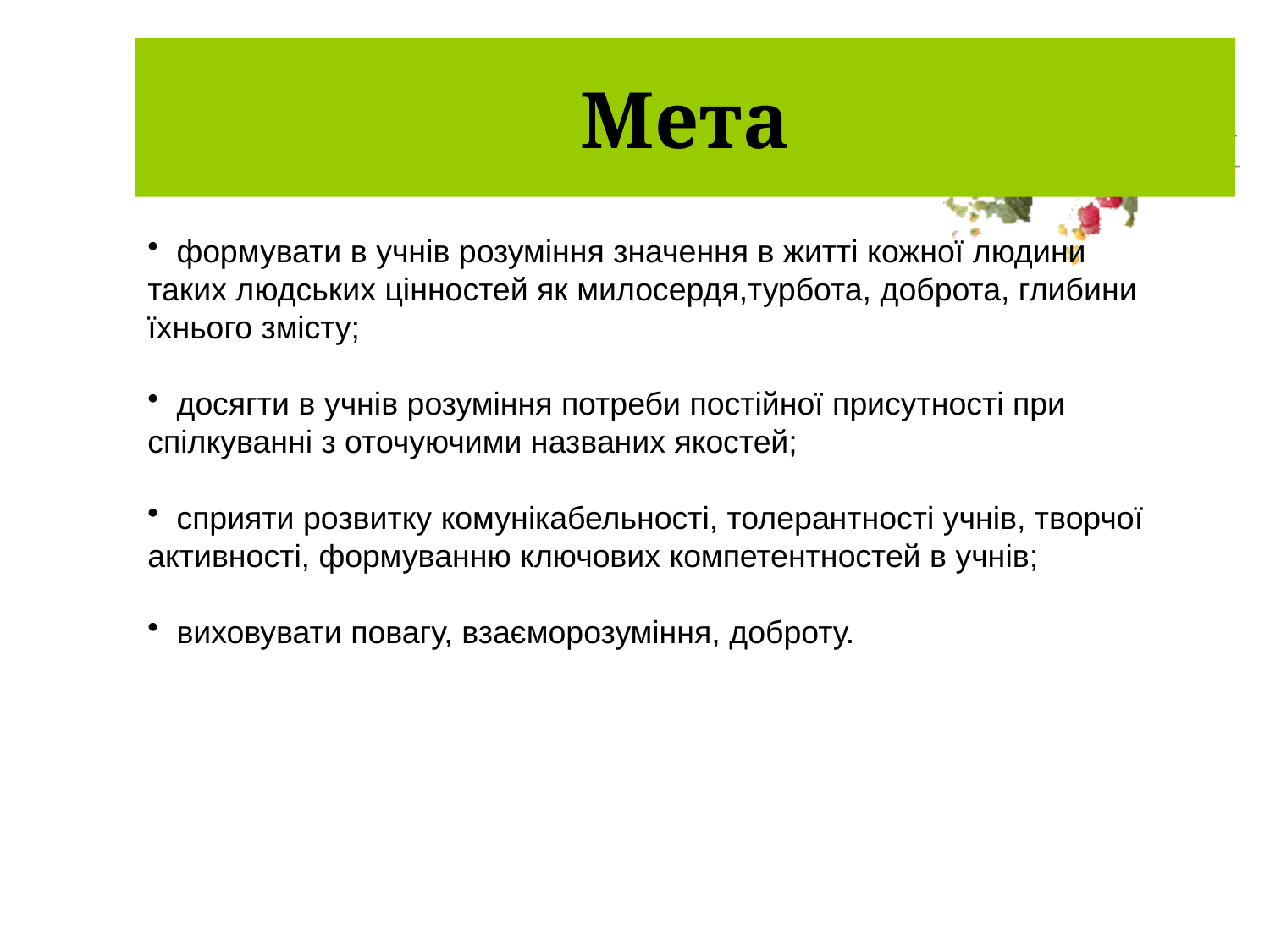

Мета
  формувати в учнів розуміння значення в житті кожної людини таких людських цінностей як милосердя,турбота, доброта, глибини їхнього змісту;

  досягти в учнів розуміння потреби постійної присутності при   спілкуванні з оточуючими названих якостей;

  сприяти розвитку комунікабельності, толерантності учнів, творчої активності, формуванню ключових компетентностей в учнів;

  виховувати повагу, взаєморозуміння, доброту.